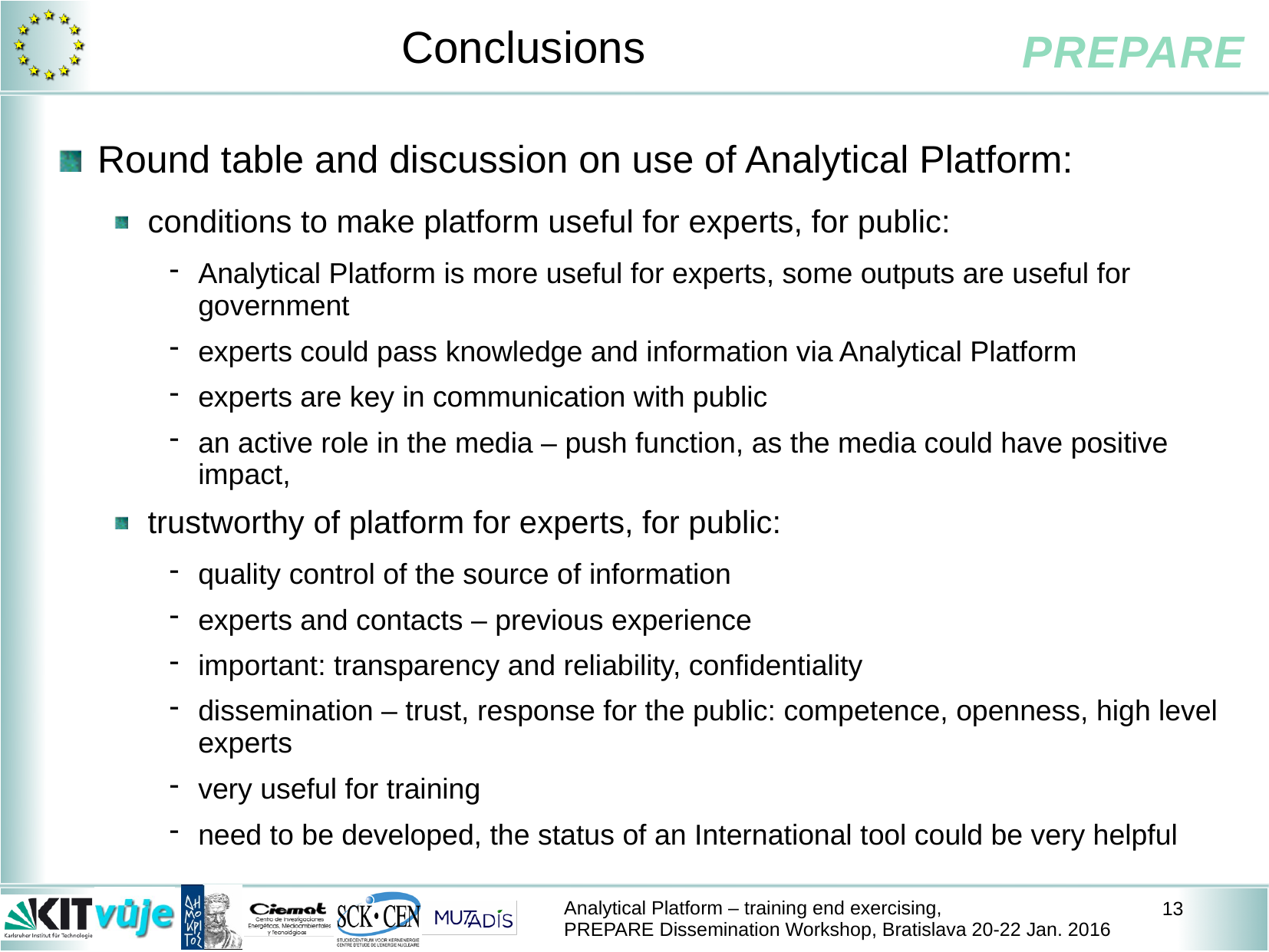

# Conclusions
Round table and discussion on use of Analytical Platform:
conditions to make platform useful for experts, for public:
Analytical Platform is more useful for experts, some outputs are useful for government
experts could pass knowledge and information via Analytical Platform
experts are key in communication with public
an active role in the media – push function, as the media could have positive impact,
trustworthy of platform for experts, for public:
quality control of the source of information
experts and contacts – previous experience
important: transparency and reliability, confidentiality
dissemination – trust, response for the public: competence, openness, high level experts
very useful for training
need to be developed, the status of an International tool could be very helpful